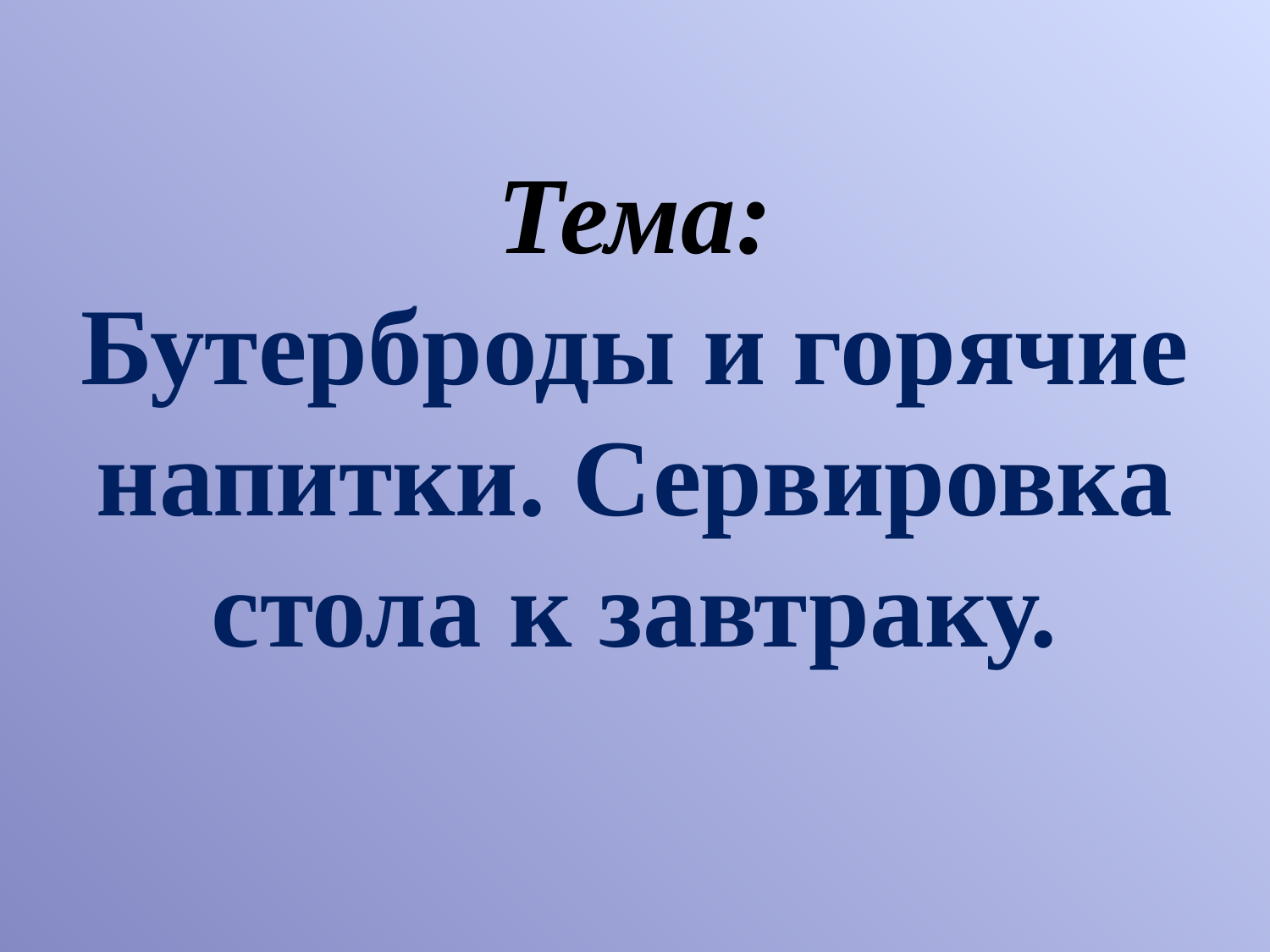

# Тема: Бутерброды и горячие напитки. Сервировка стола к завтраку.